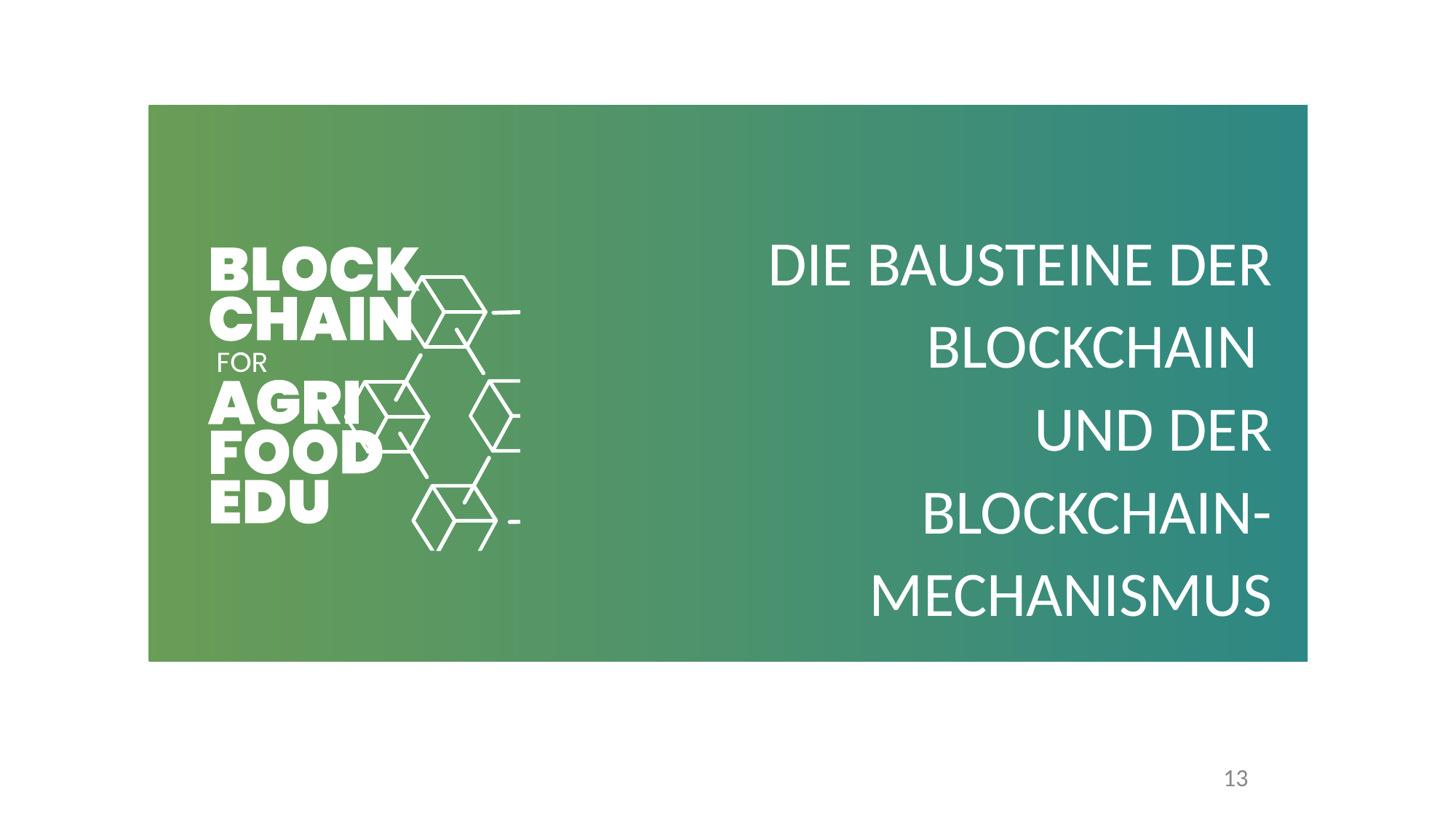

DIE BAUSTEINE DER BLOCKCHAIN
UND DER BLOCKCHAIN-MECHANISMUS

13